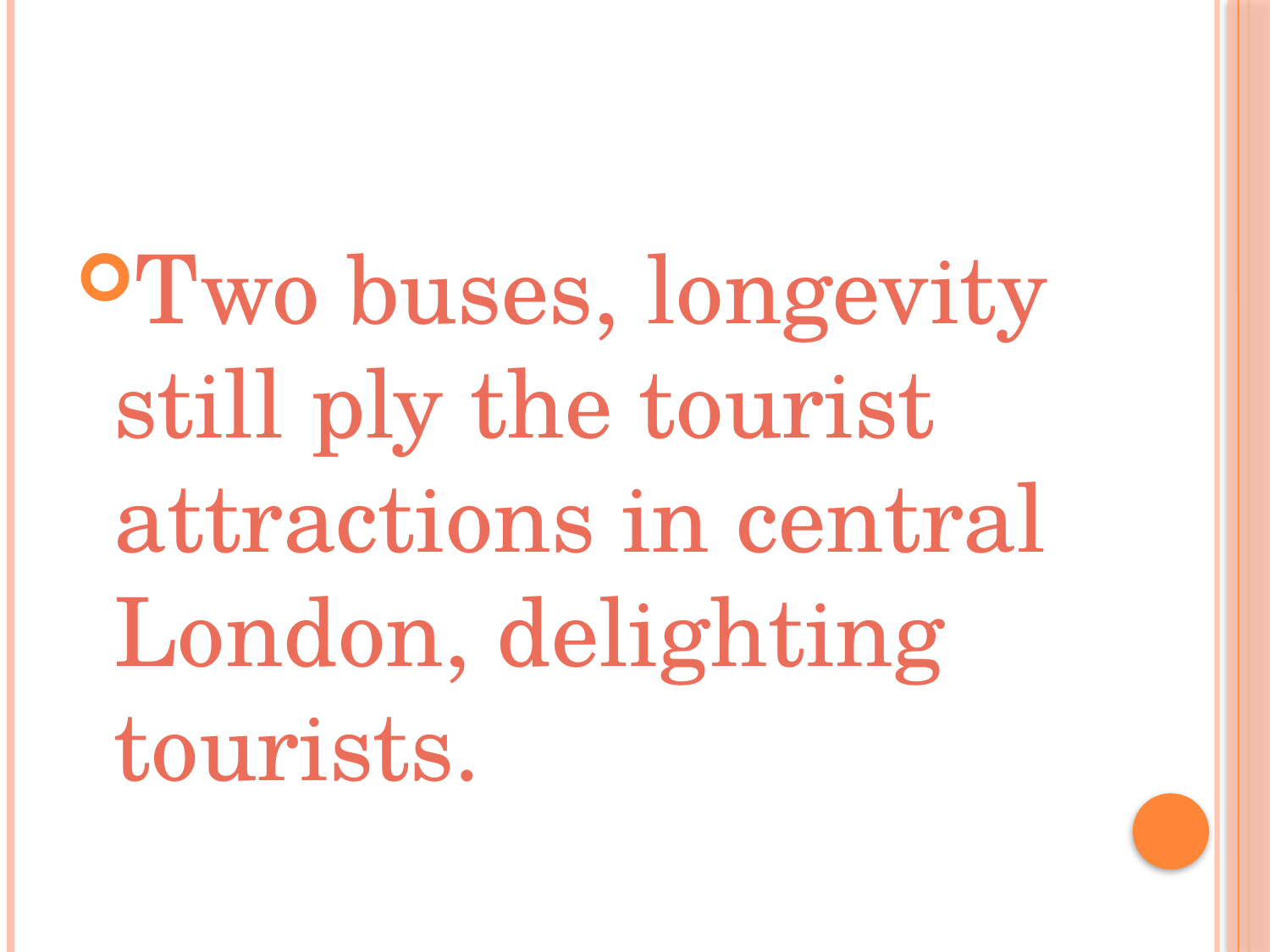

Two buses, longevity still ply the tourist attractions in central London, delighting tourists.